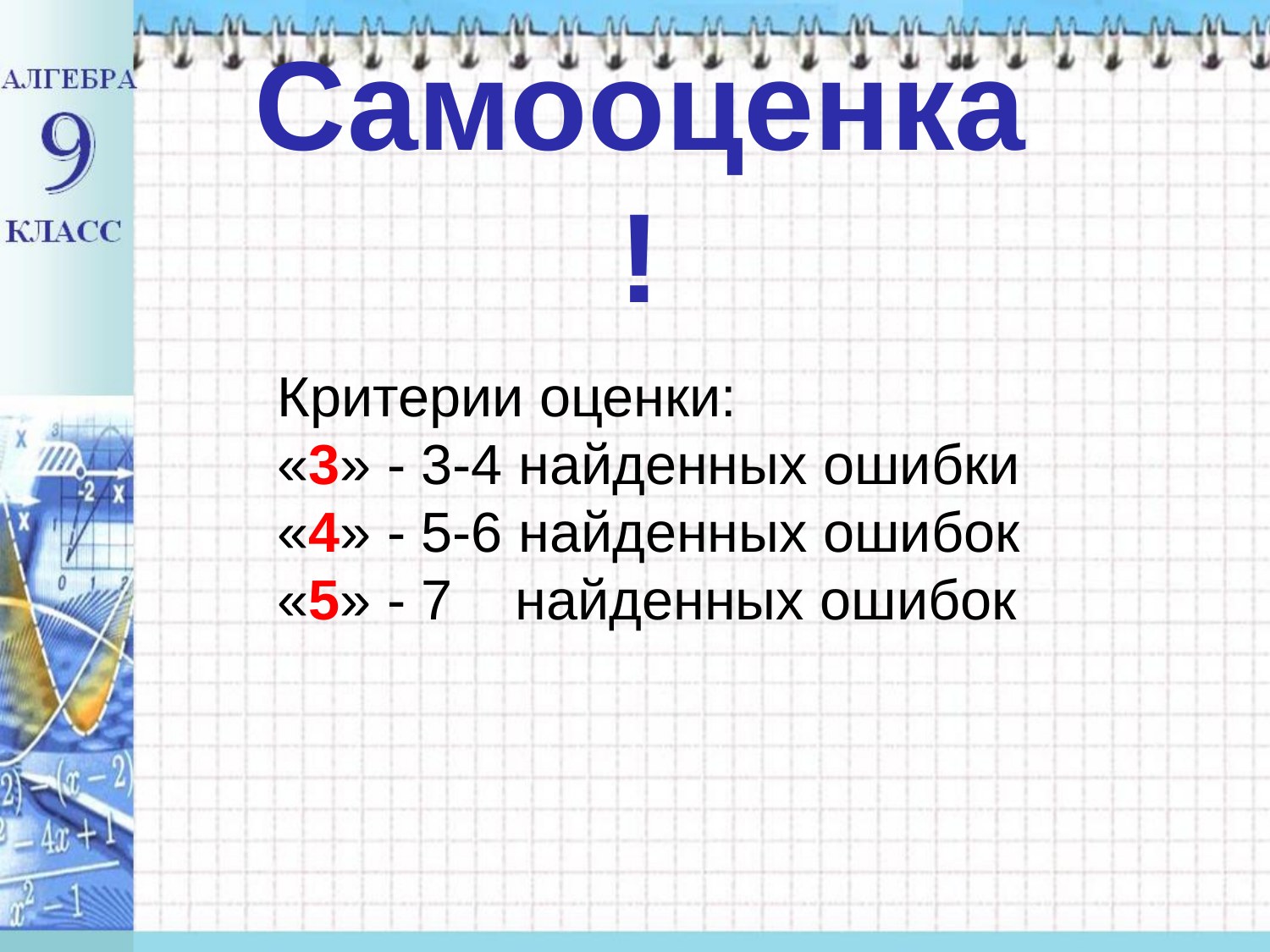

# Самооценка!
Критерии оценки:
«3» - 3-4 найденных ошибки
«4» - 5-6 найденных ошибок
«5» - 7    найденных ошибок